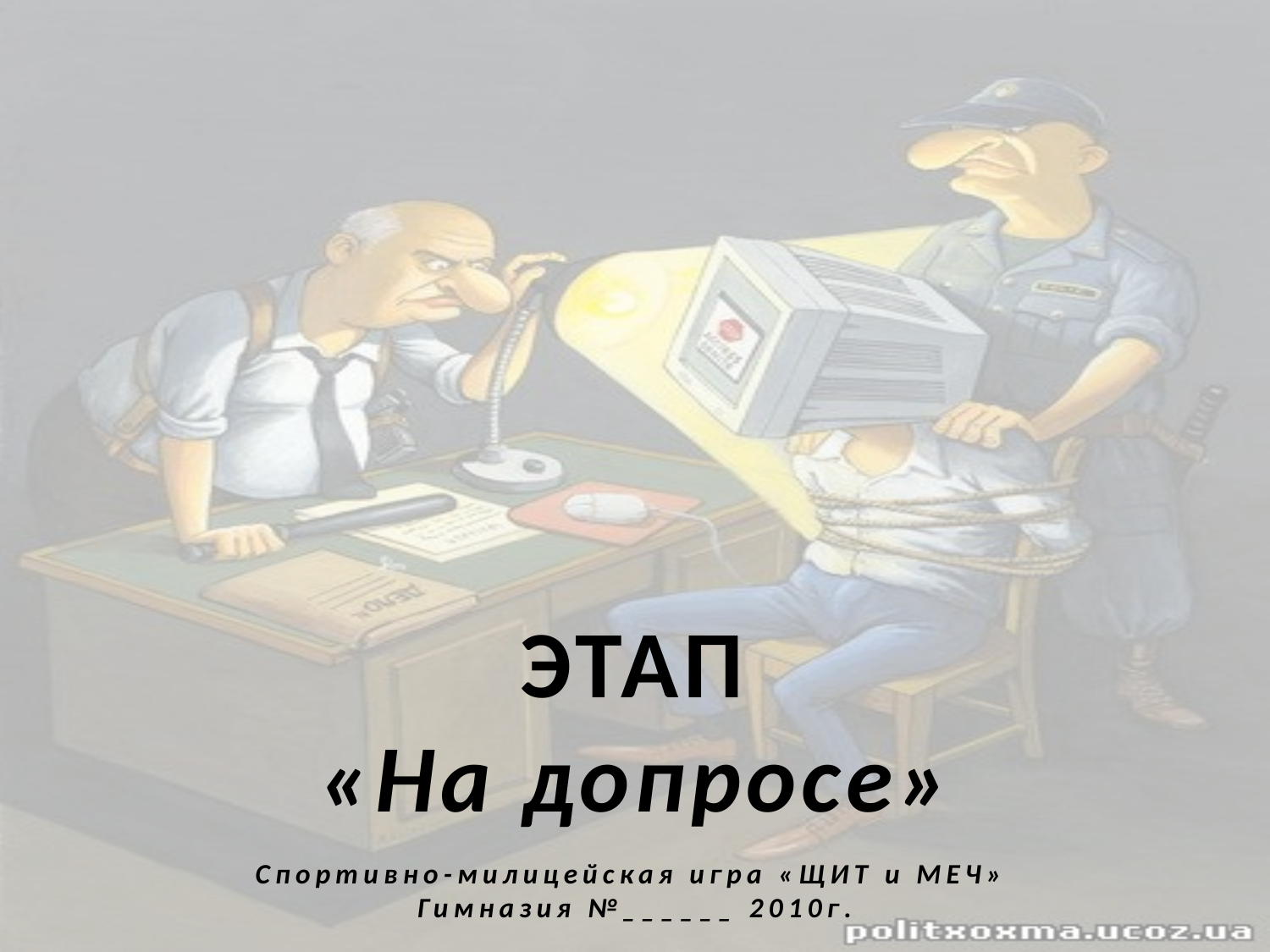

# ЭТАП «На допросе»
Спортивно-милицейская игра «ЩИТ и МЕЧ»
Гимназия №______ 2010г.